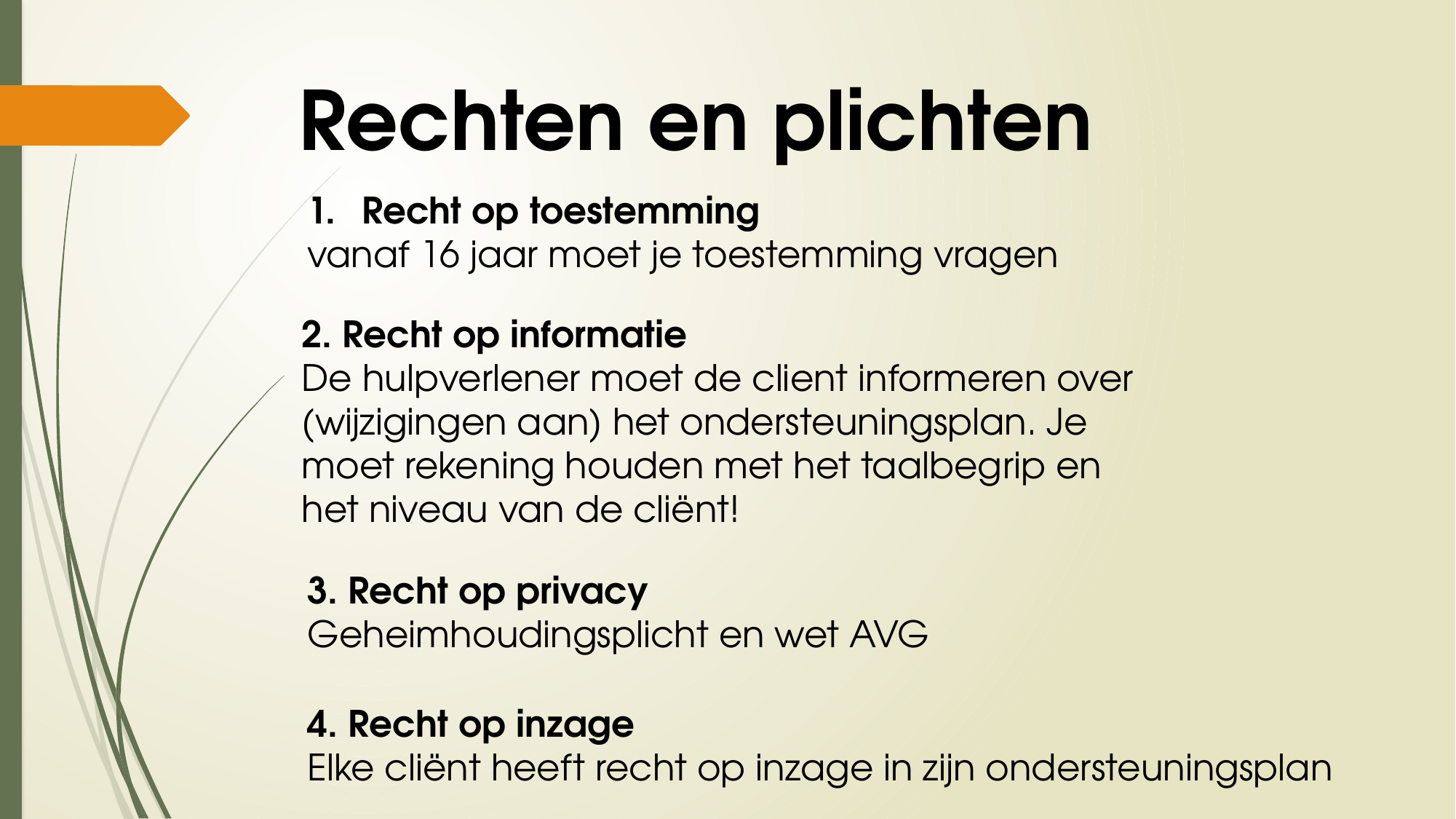

Rechten en plichten
Recht op toestemming
vanaf 16 jaar moet je toestemming vragen
2. Recht op informatie
De hulpverlener moet de client informeren over (wijzigingen aan) het ondersteuningsplan. Je moet rekening houden met het taalbegrip en het niveau van de cliënt!
3. Recht op privacy
Geheimhoudingsplicht en wet AVG
4. Recht op inzage
Elke cliënt heeft recht op inzage in zijn ondersteuningsplan